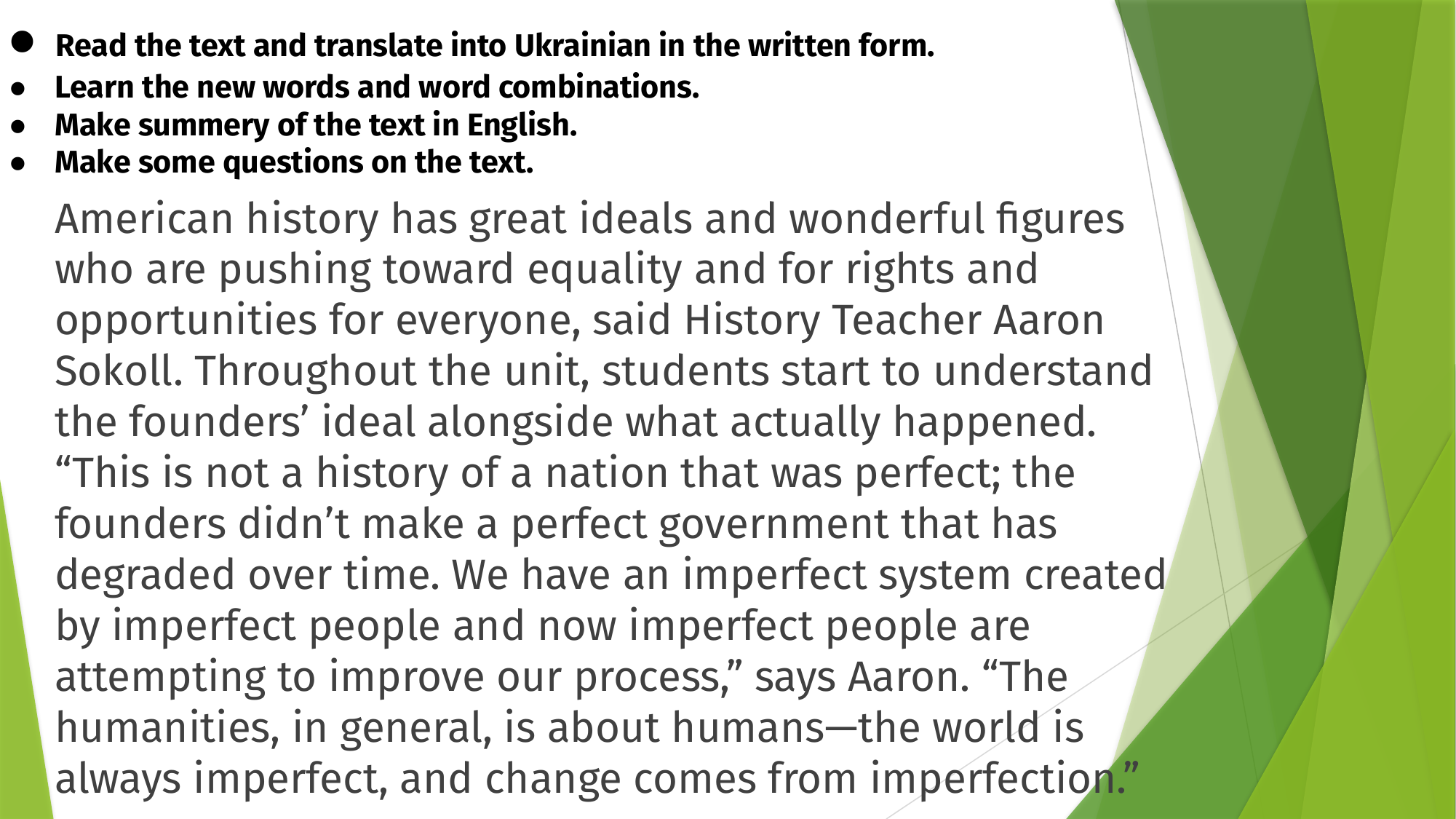

# ⦁  Read the text and translate into Ukrainian in the written form.
⦁    Learn the new words and word combinations.
⦁    Make summery of the text in English.
⦁    Make some questions on the text.

American history has great ideals and wonderful figures who are pushing toward equality and for rights and opportunities for everyone, said History Teacher Aaron Sokoll. Throughout the unit, students start to understand the founders’ ideal alongside what actually happened. “This is not a history of a nation that was perfect; the founders didn’t make a perfect government that has degraded over time. We have an imperfect system created by imperfect people and now imperfect people are attempting to improve our process,” says Aaron. “The humanities, in general, is about humans—the world is always imperfect, and change comes from imperfection.”